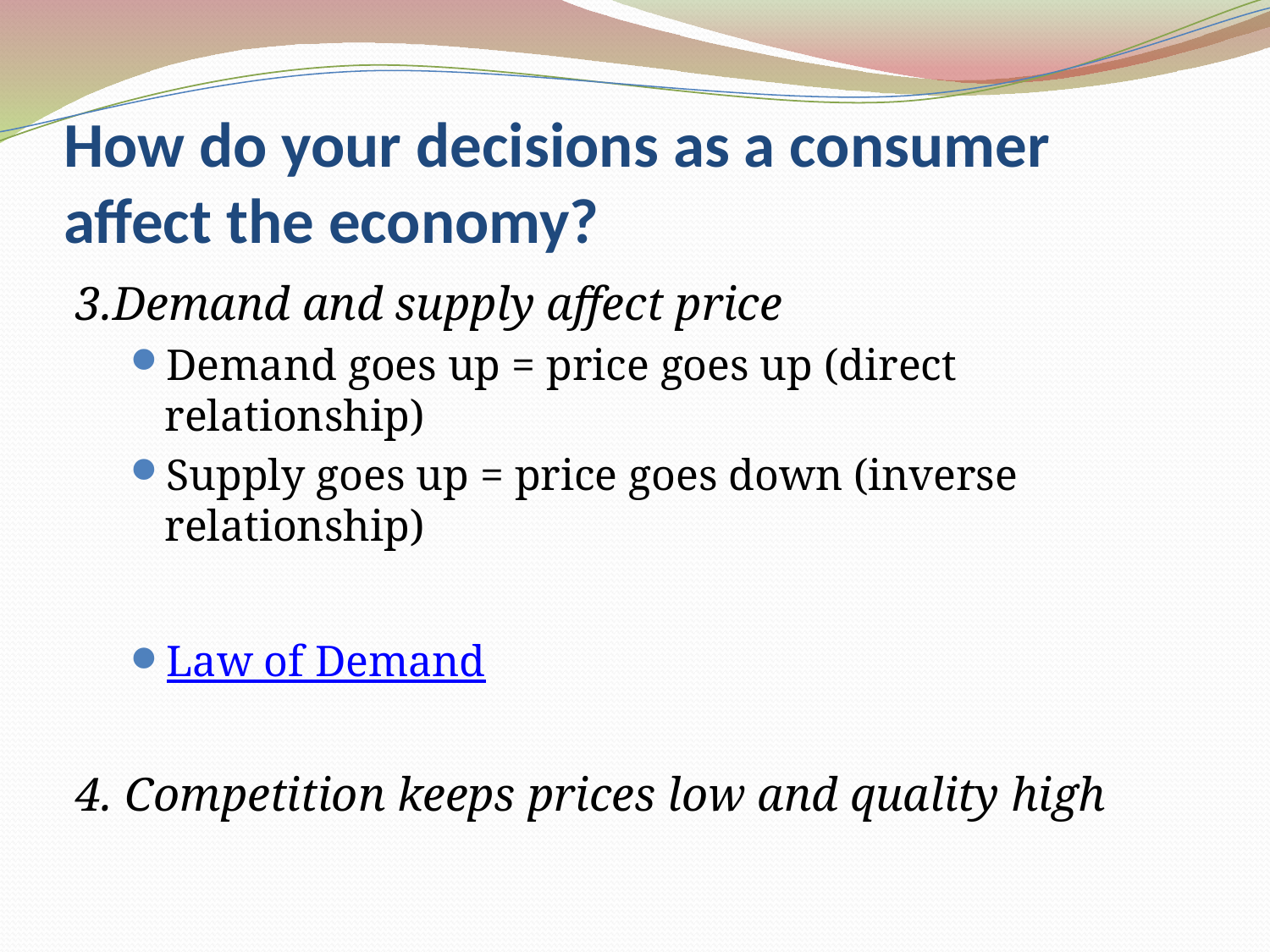

# How do your decisions as a consumer affect the economy?
3.Demand and supply affect price
Demand goes up = price goes up (direct relationship)
Supply goes up = price goes down (inverse relationship)

Law of Demand

4. Competition keeps prices low and quality high